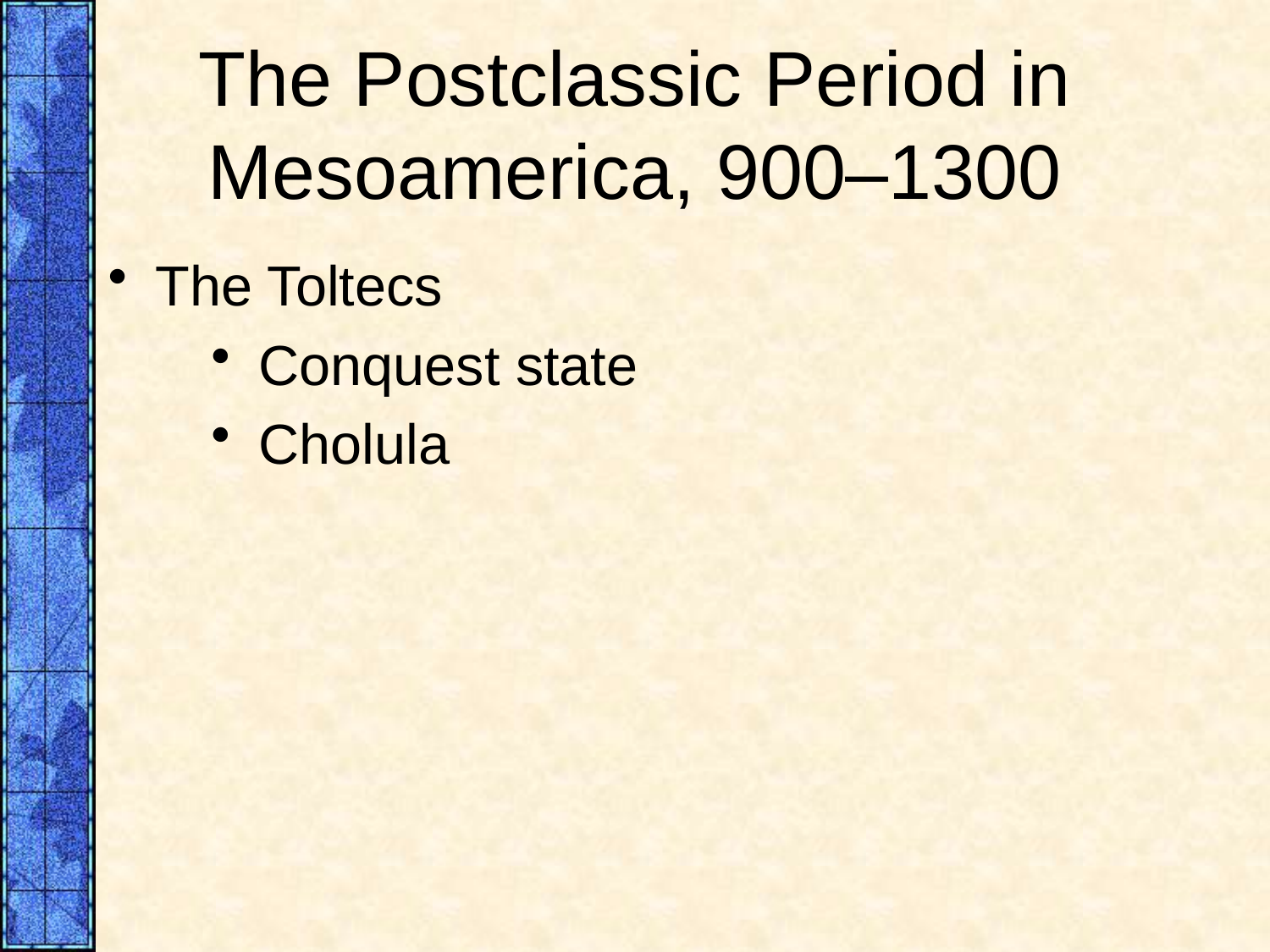

# The Postclassic Period in Mesoamerica, 900–1300
The Toltecs
Conquest state
Cholula